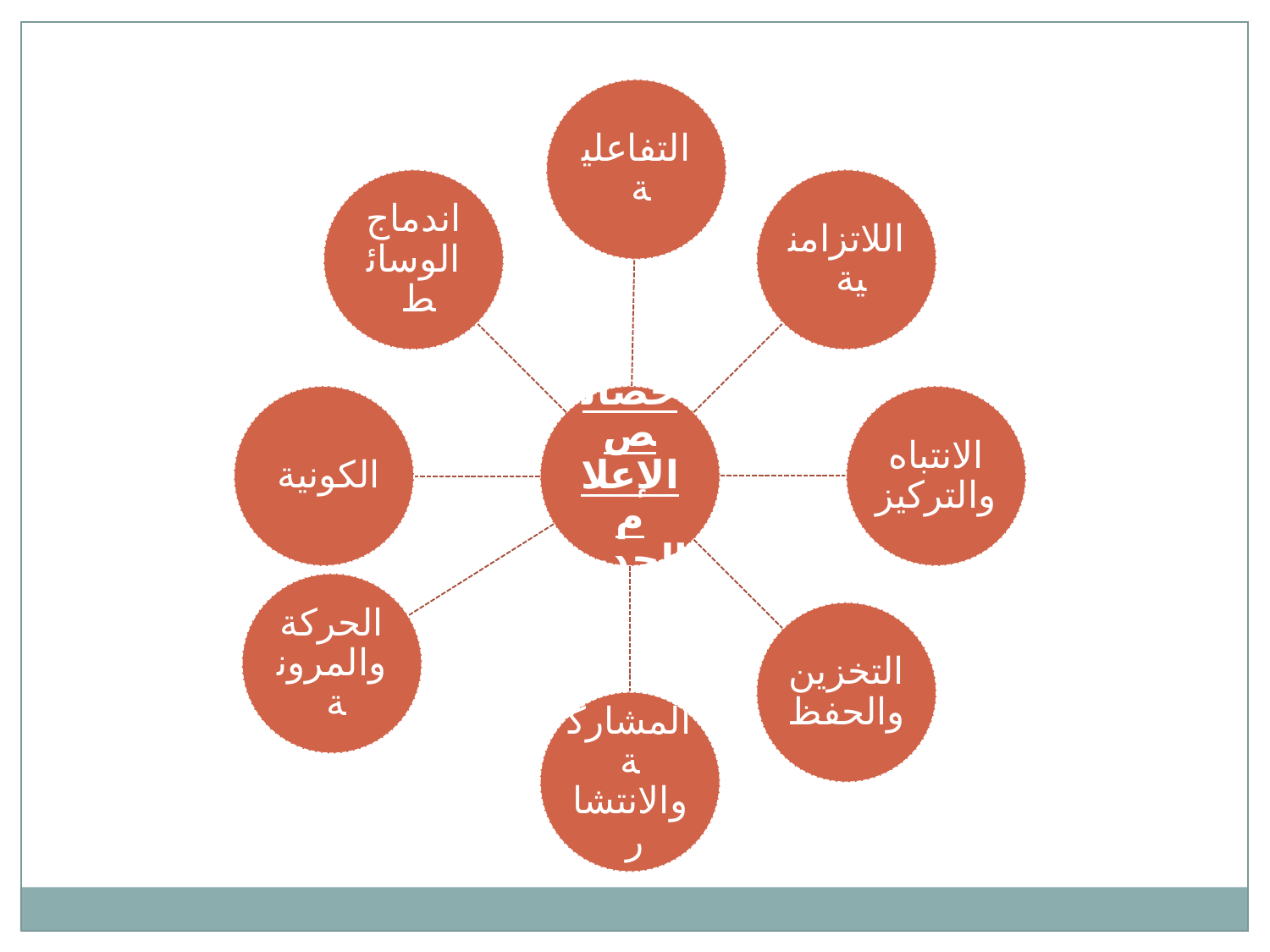

خصائص الإعلام الجديد

التفاعلية

اللاتزامنية

الانتباه والتركيز

التخزين والحفظ

المشاركة والانتشار

الحركة والمرونة

الكونية

اندماج الوسائط